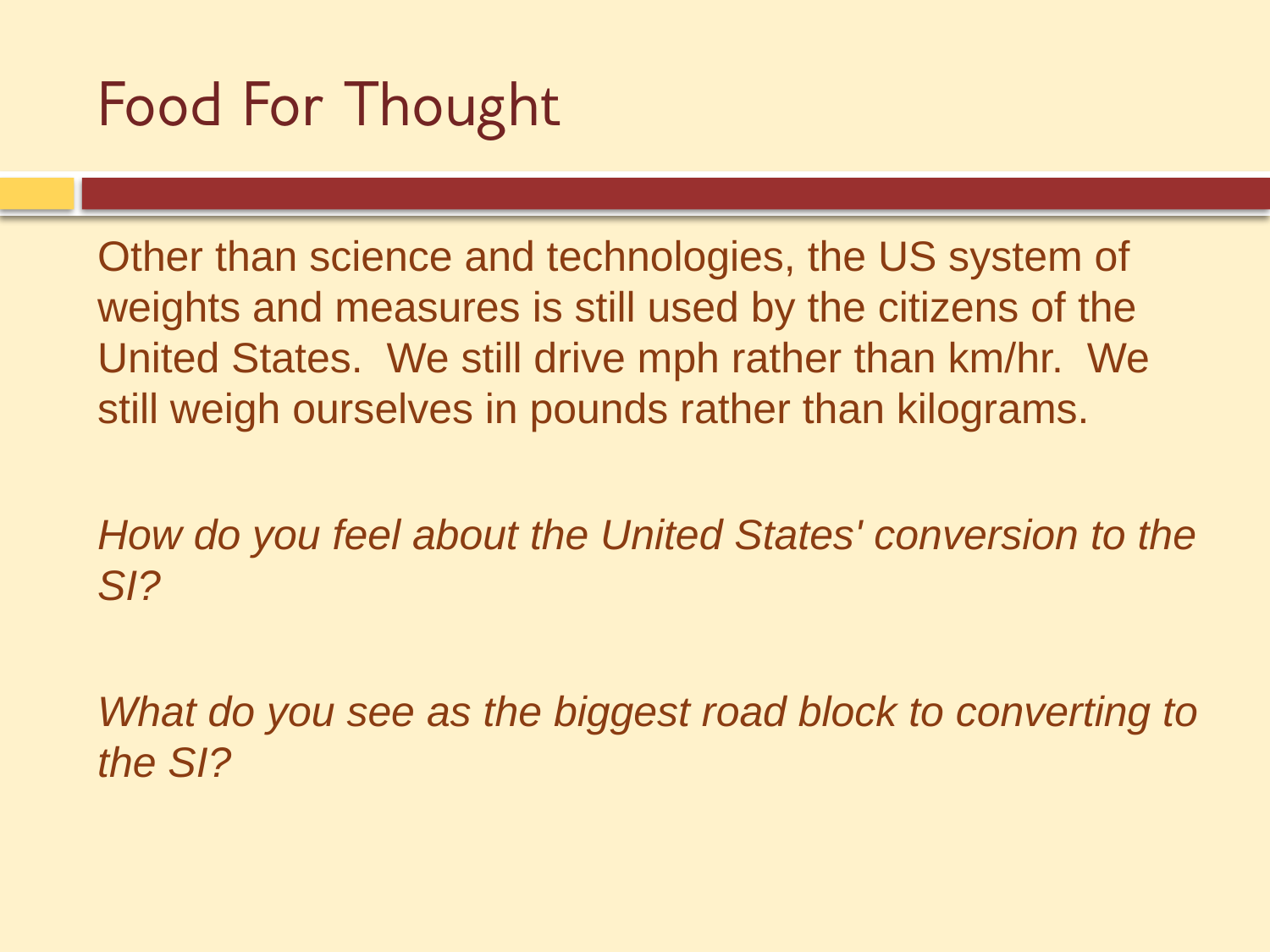

# Food For Thought
Other than science and technologies, the US system of weights and measures is still used by the citizens of the United States.  We still drive mph rather than km/hr.  We still weigh ourselves in pounds rather than kilograms.

How do you feel about the United States' conversion to the SI?

What do you see as the biggest road block to converting to the SI?